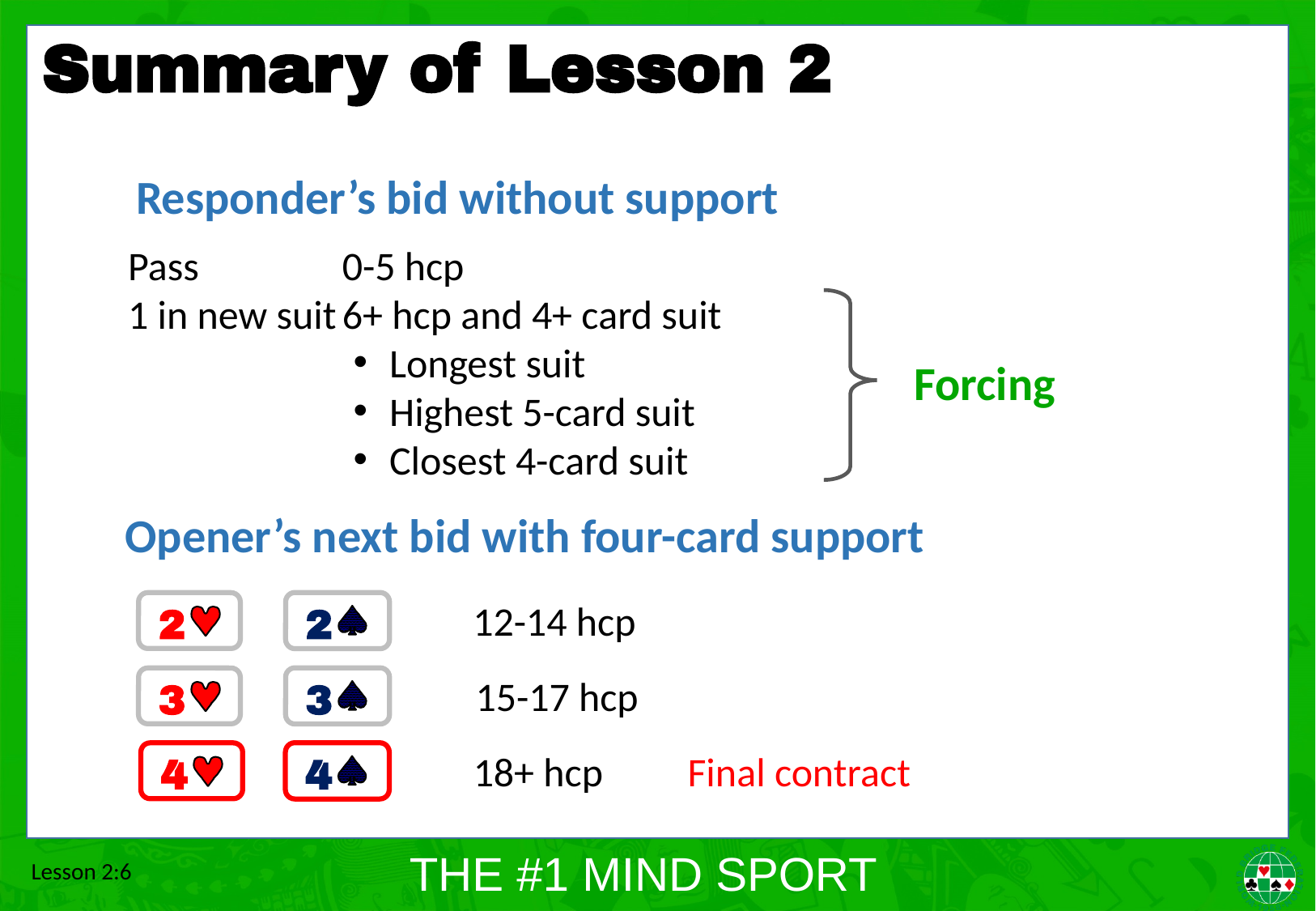

# Summary of Lesson 2
Responder’s bid without support
Pass	0-5 hcp
1 in new suit	6+ hcp and 4+ card suit
Longest suit
Highest 5-card suit
Closest 4-card suit

Forcing
Opener’s next bid with four-card support
12-14 hcp
2

2

15-17 hcp
3

3

18+ hcp 	Final contract
4

4